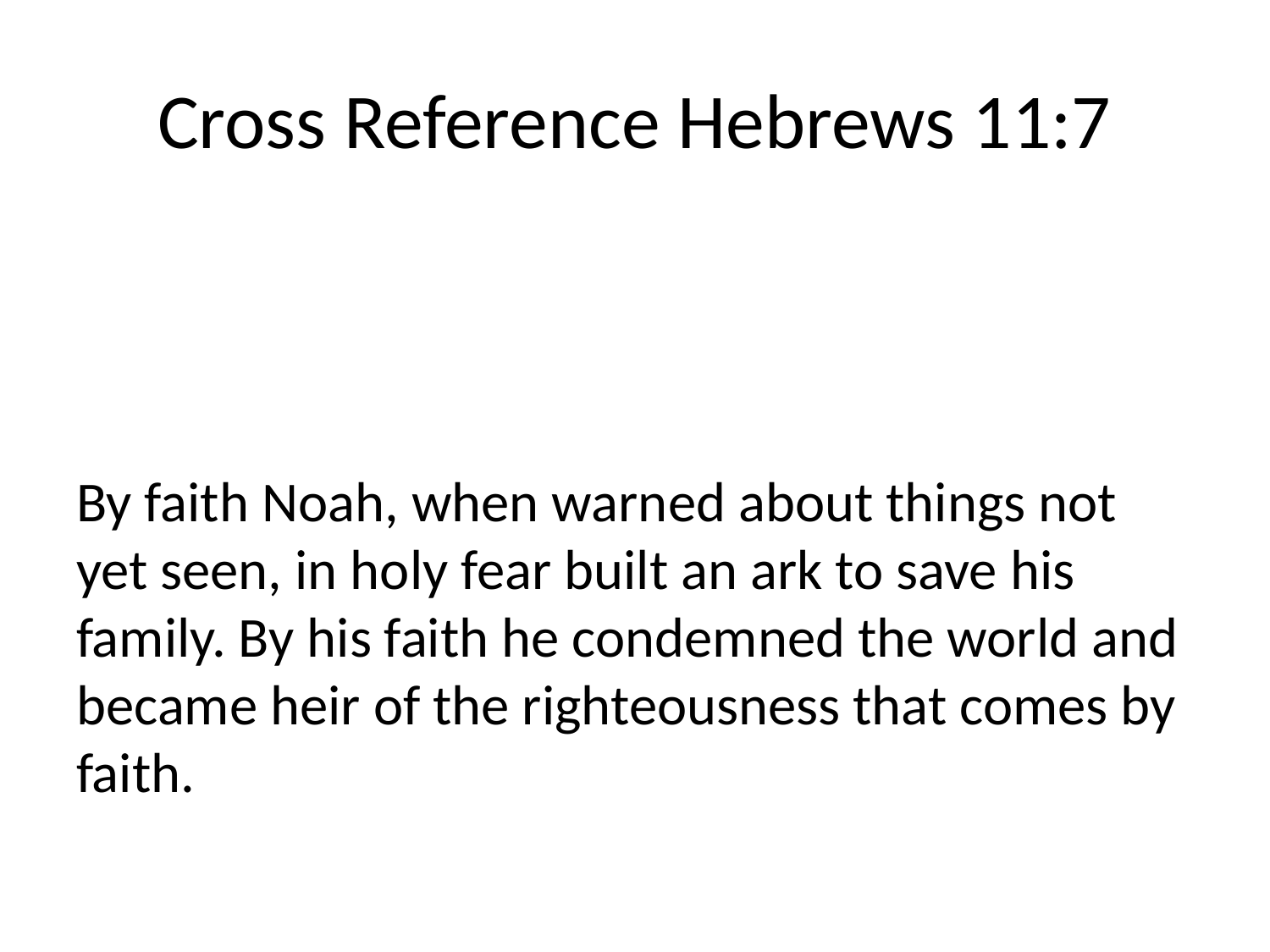

# Cross Reference Hebrews 11:7

By faith Noah, when warned about things not yet seen, in holy fear built an ark to save his family. By his faith he condemned the world and became heir of the righteousness that comes by faith.